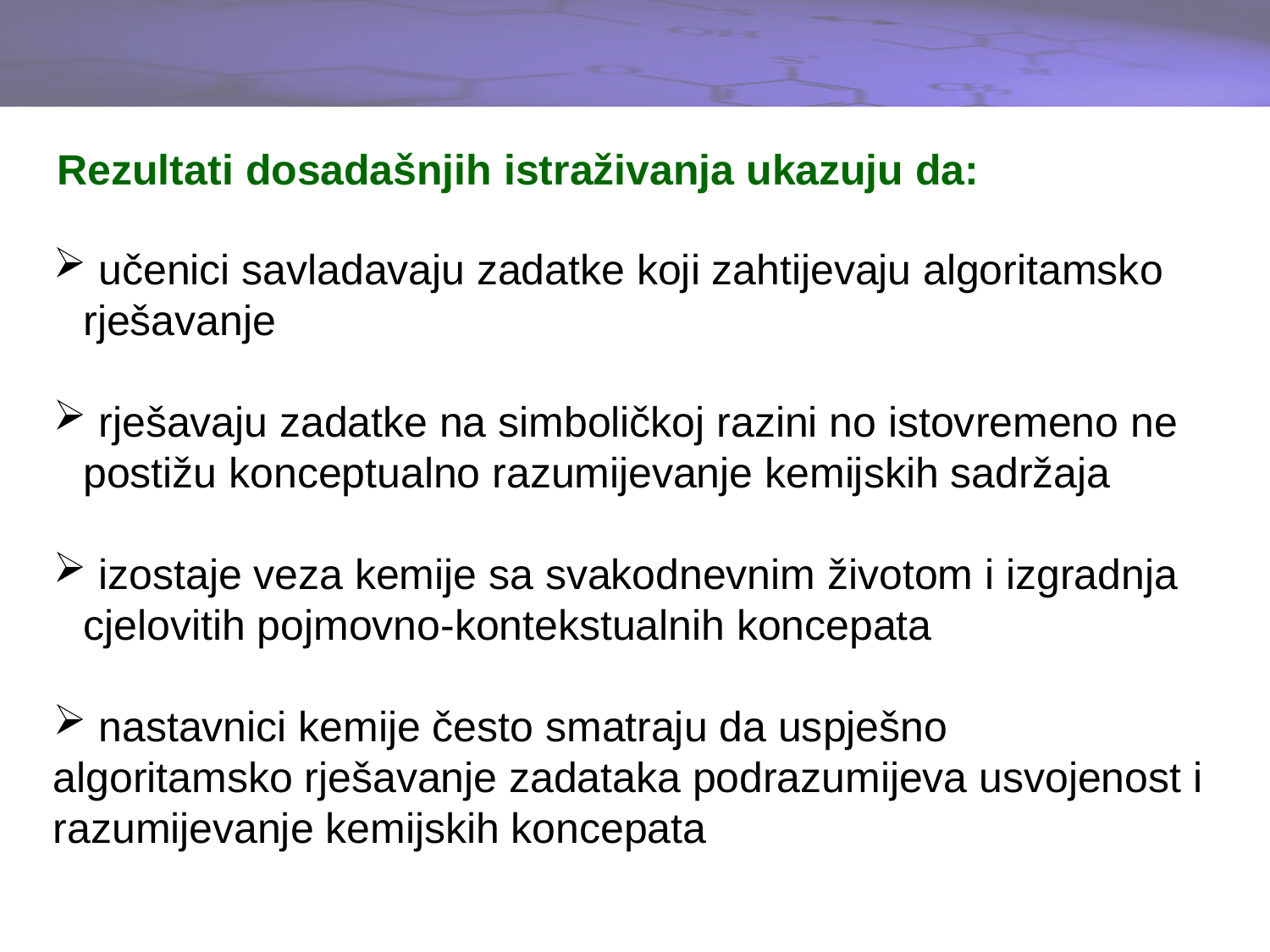

Rezultati dosadašnjih istraživanja ukazuju da:
 učenici savladavaju zadatke koji zahtijevaju algoritamsko rješavanje

 rješavaju zadatke na simboličkoj razini no istovremeno ne postižu konceptualno razumijevanje kemijskih sadržaja

 izostaje veza kemije sa svakodnevnim životom i izgradnja cjelovitih pojmovno-kontekstualnih koncepata

 nastavnici kemije često smatraju da uspješno
algoritamsko rješavanje zadataka podrazumijeva usvojenost i razumijevanje kemijskih koncepata